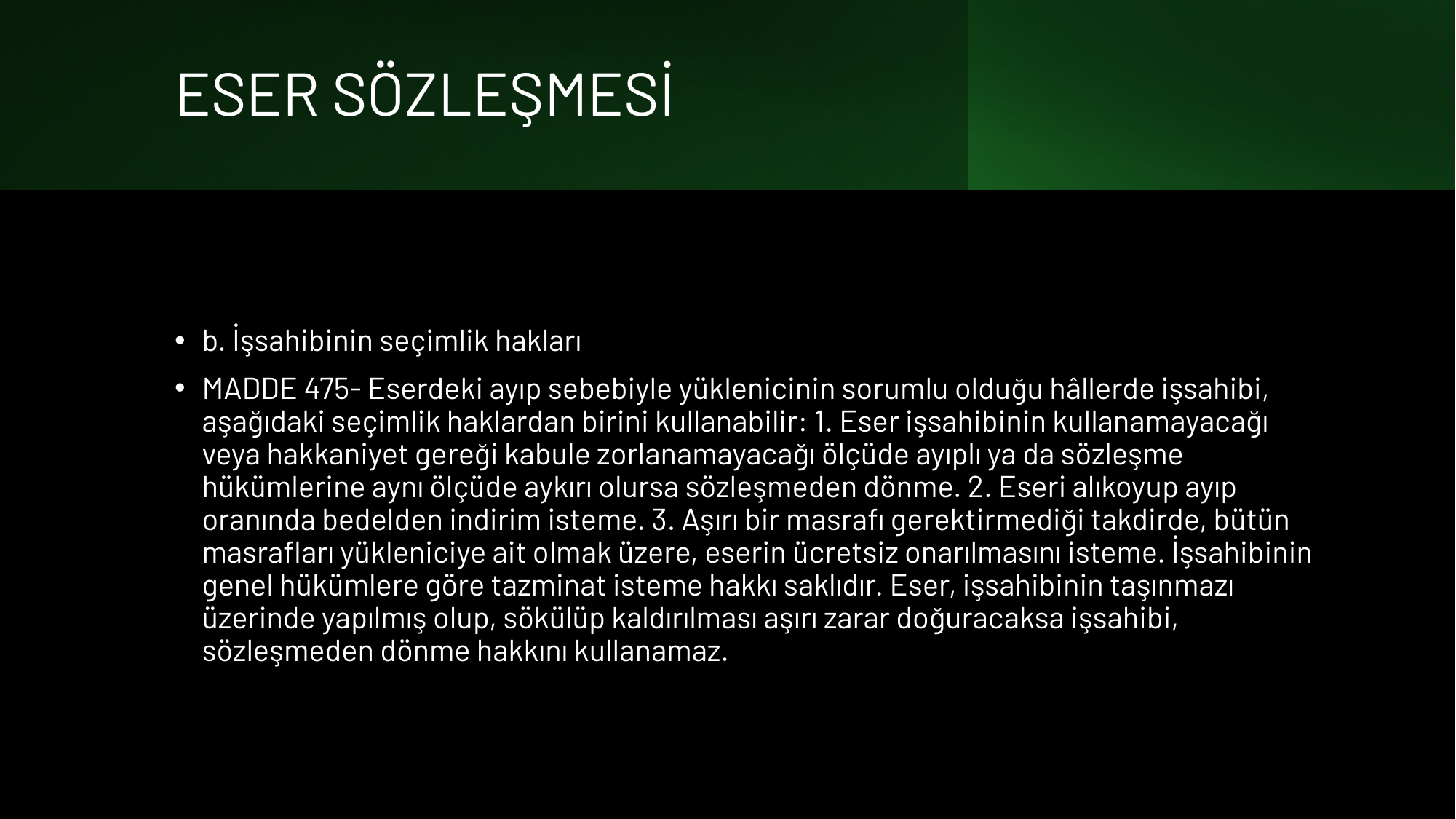

# ESER SÖZLEŞMESİ
b. İşsahibinin seçimlik hakları
MADDE 475- Eserdeki ayıp sebebiyle yüklenicinin sorumlu olduğu hâllerde işsahibi, aşağıdaki seçimlik haklardan birini kullanabilir: 1. Eser işsahibinin kullanamayacağı veya hakkaniyet gereği kabule zorlanamayacağı ölçüde ayıplı ya da sözleşme hükümlerine aynı ölçüde aykırı olursa sözleşmeden dönme. 2. Eseri alıkoyup ayıp oranında bedelden indirim isteme. 3. Aşırı bir masrafı gerektirmediği takdirde, bütün masrafları yükleniciye ait olmak üzere, eserin ücretsiz onarılmasını isteme. İşsahibinin genel hükümlere göre tazminat isteme hakkı saklıdır. Eser, işsahibinin taşınmazı üzerinde yapılmış olup, sökülüp kaldırılması aşırı zarar doğuracaksa işsahibi, sözleşmeden dönme hakkını kullanamaz.